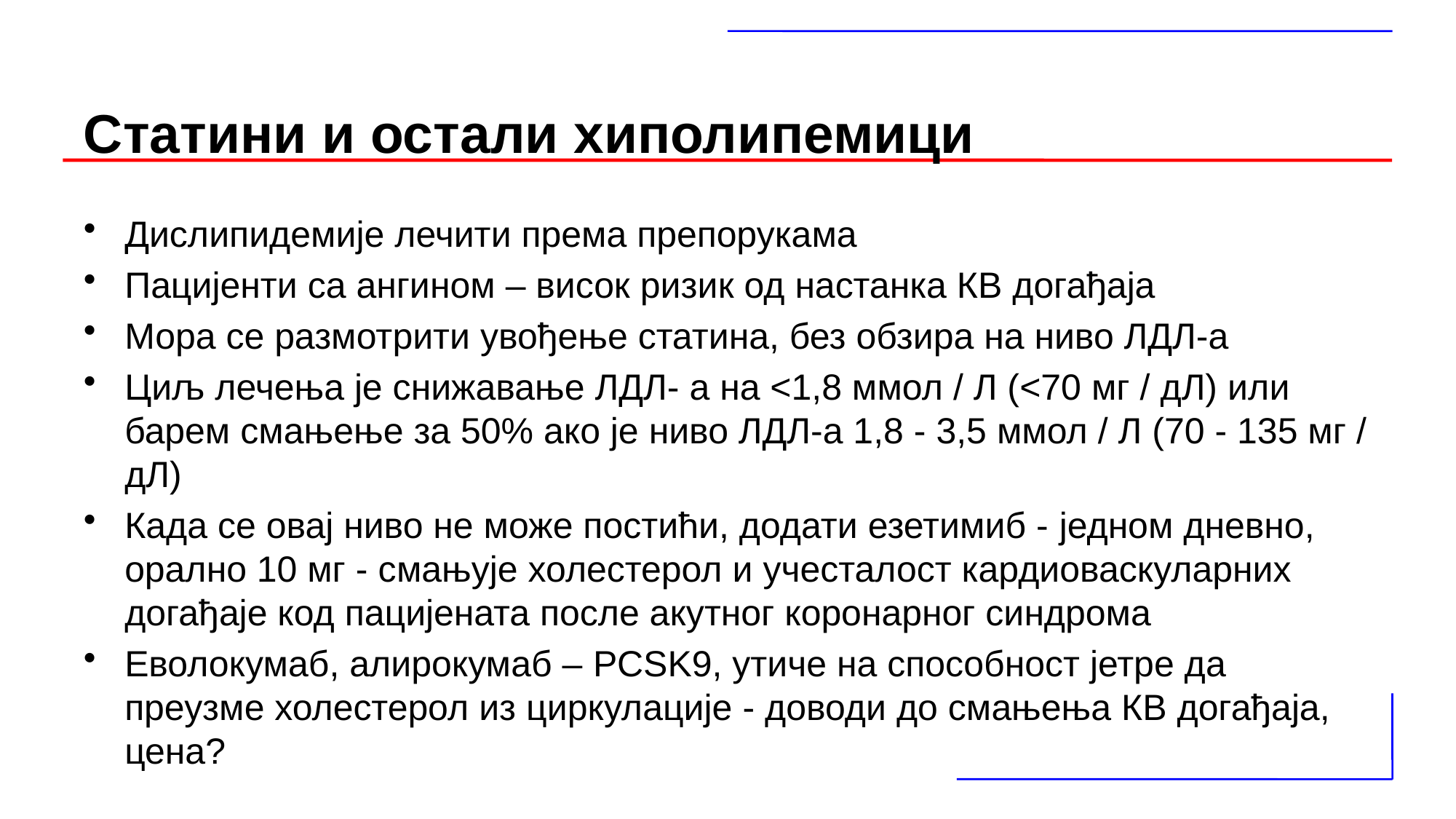

# Статини и остали хиполипемици
Дислипидемије лечити према препорукама
Пацијенти са ангином – висок ризик од настанка КВ догађаја
Мора се размотрити увођење статина, без обзира на ниво ЛДЛ-а
Циљ лечења је снижавање ЛДЛ- а на <1,8 ммол / Л (<70 мг / дЛ) или барем смањење за 50% ако је ниво ЛДЛ-а 1,8 - 3,5 ммол / Л (70 - 135 мг / дЛ)
Када се овај ниво не може постићи, додати езетимиб - једном дневно, орално 10 мг - смањује холестерол и учесталост кардиоваскуларних догађаје код пацијената после акутног коронарног синдрома
Еволокумаб, алирокумаб – PCSK9, утиче на способност јетре да преузме холестерол из циркулације - доводи до смањења КВ догађаја, цена?